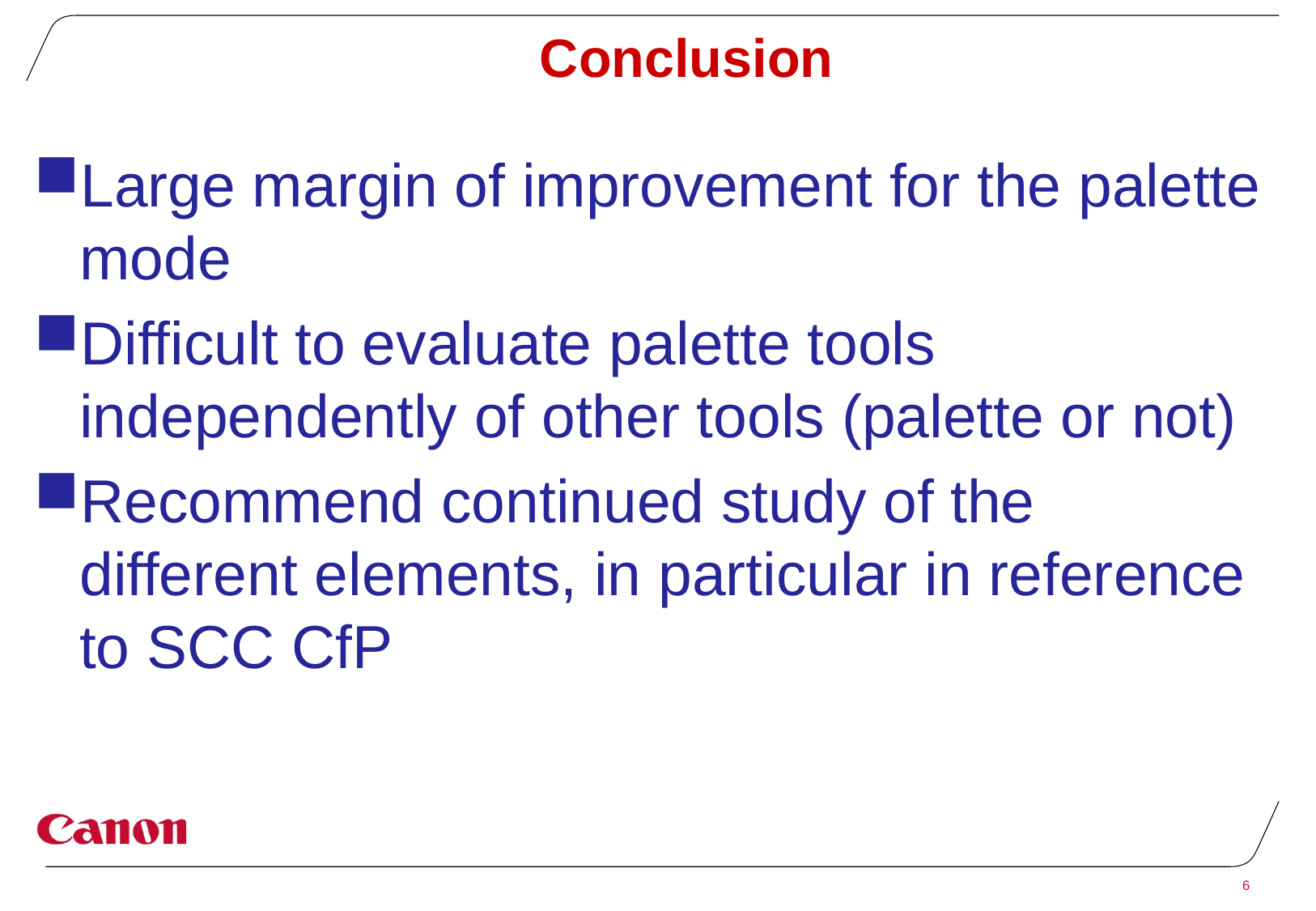

# Conclusion
Large margin of improvement for the palette mode
Difficult to evaluate palette tools independently of other tools (palette or not)
Recommend continued study of the different elements, in particular in reference to SCC CfP
6